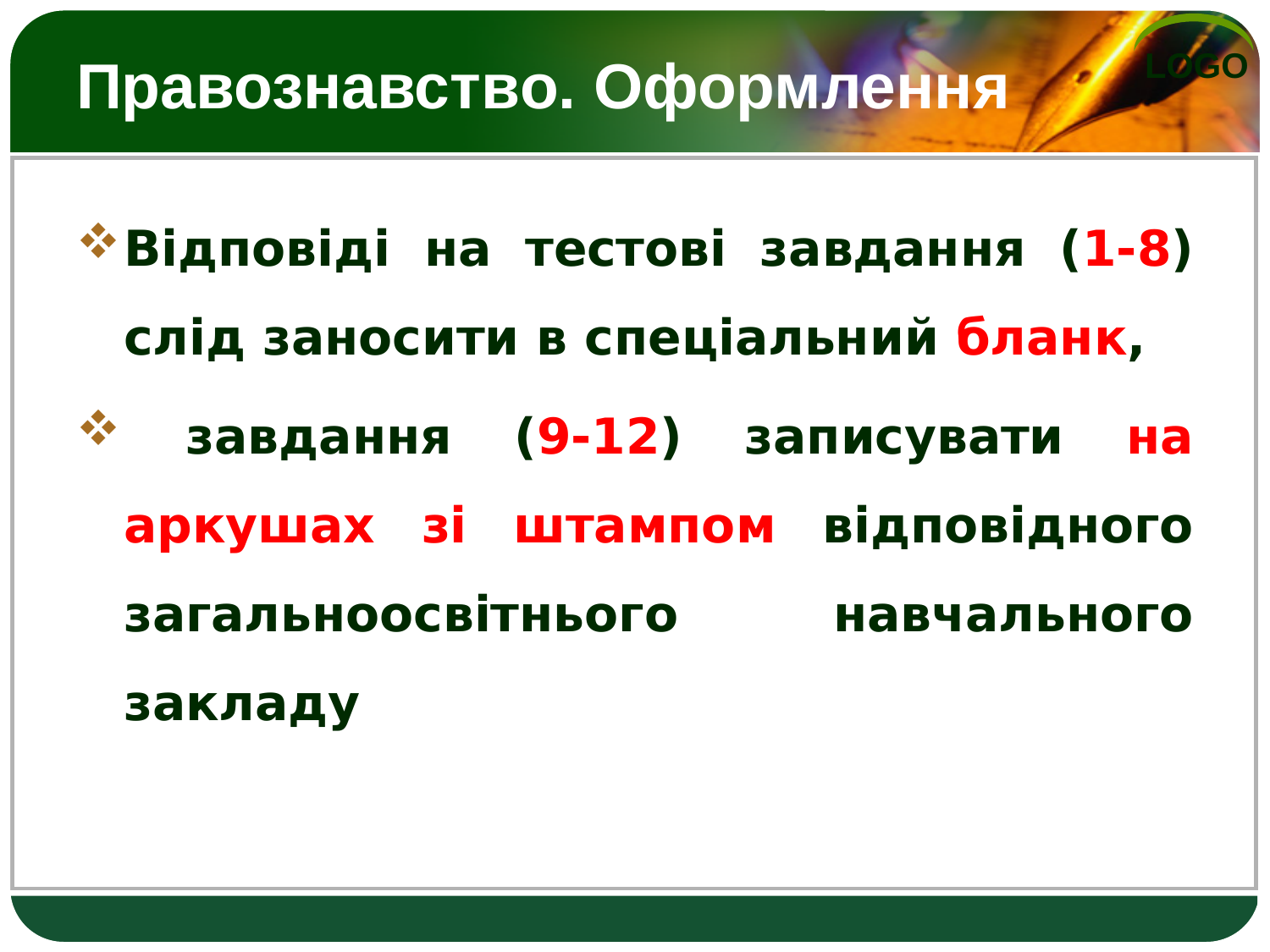

# Правознавство. Оформлення
Відповіді на тестові завдання (1-8) слід заносити в спеціальний бланк,
 завдання (9-12) записувати на аркушах зі штампом відповідного загальноосвітнього навчального закладу